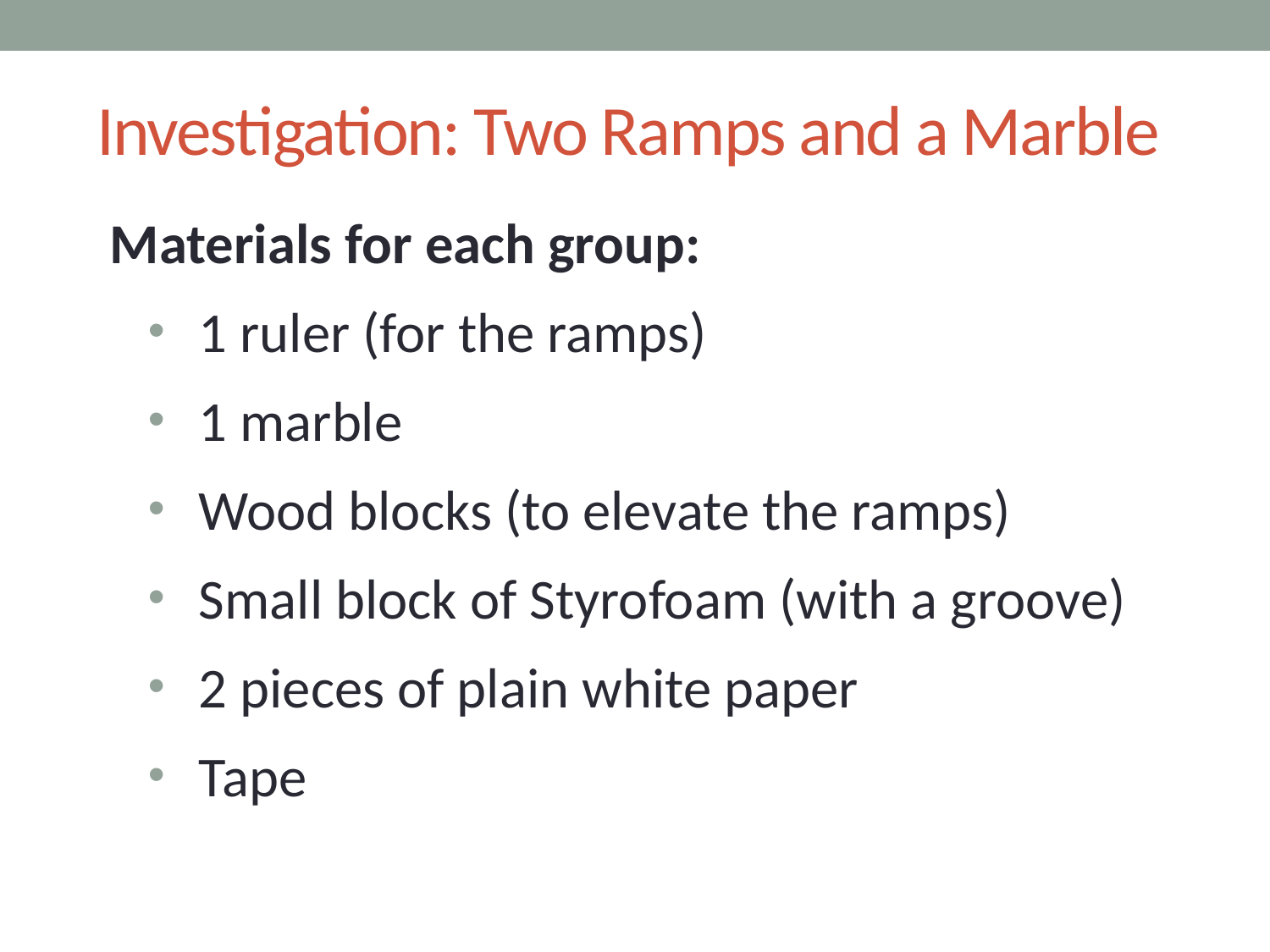

# Investigation: Two Ramps and a Marble
 Materials for each group:
1 ruler (for the ramps)
1 marble
Wood blocks (to elevate the ramps)
Small block of Styrofoam (with a groove)
2 pieces of plain white paper
Tape